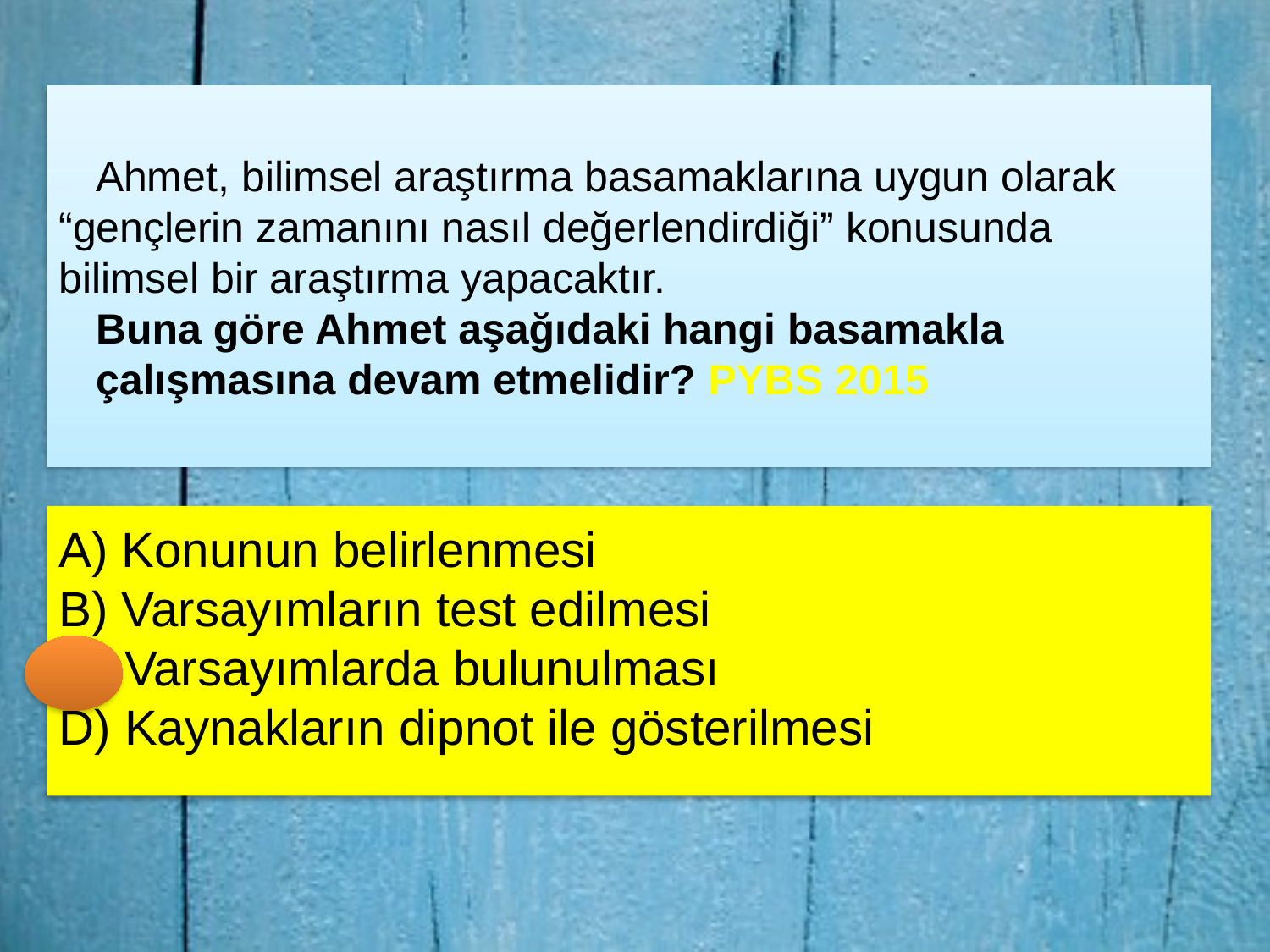

Ahmet, bilimsel araştırma basamaklarına uygun olarak “gençlerin zamanını nasıl değerlendirdiği” konusunda    bilimsel bir araştırma yapacaktır.
Buna göre Ahmet aşağıdaki hangi basamakla
çalışmasına devam etmelidir? PYBS 2015
A) Konunun belirlenmesi
B) Varsayımların test edilmesi
C) Varsayımlarda bulunulması
D) Kaynakların dipnot ile gösterilmesi